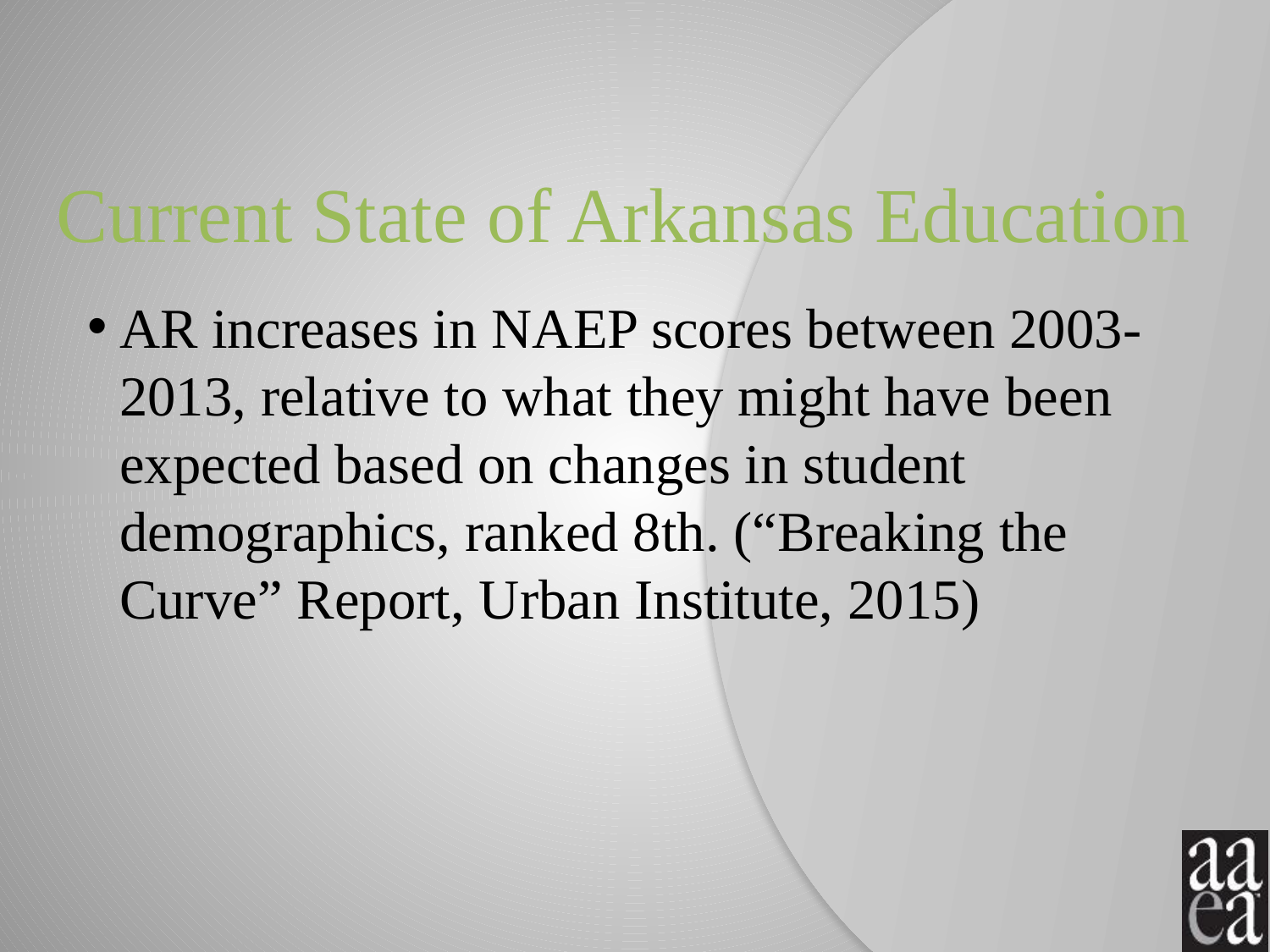

# Current State of Arkansas Education
AR increases in NAEP scores between 2003-2013, relative to what they might have been expected based on changes in student demographics, ranked 8th. (“Breaking the Curve” Report, Urban Institute, 2015)